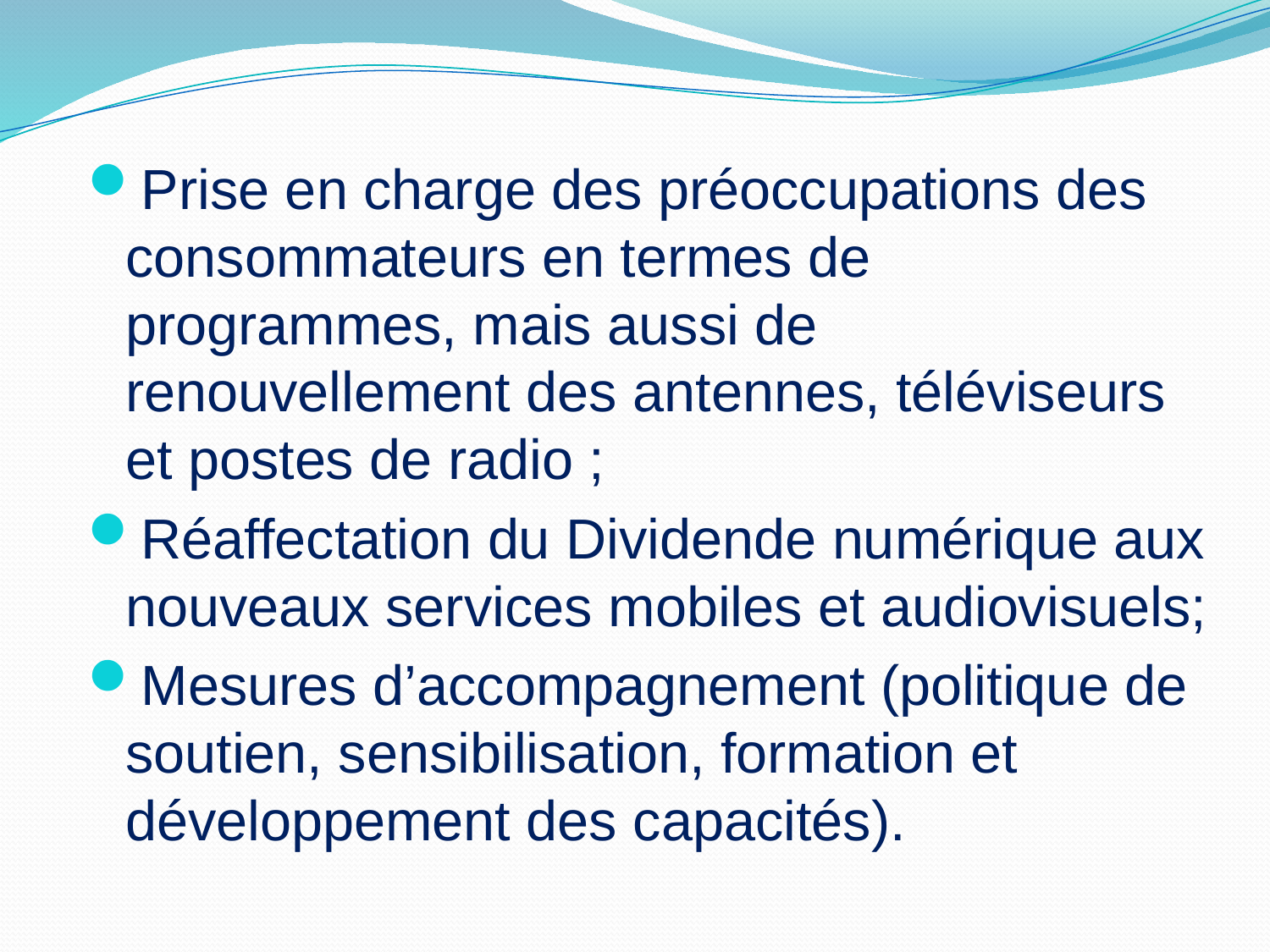

Prise en charge des préoccupations des consommateurs en termes de programmes, mais aussi de renouvellement des antennes, téléviseurs et postes de radio ;
Réaffectation du Dividende numérique aux nouveaux services mobiles et audiovisuels;
Mesures d’accompagnement (politique de soutien, sensibilisation, formation et développement des capacités).